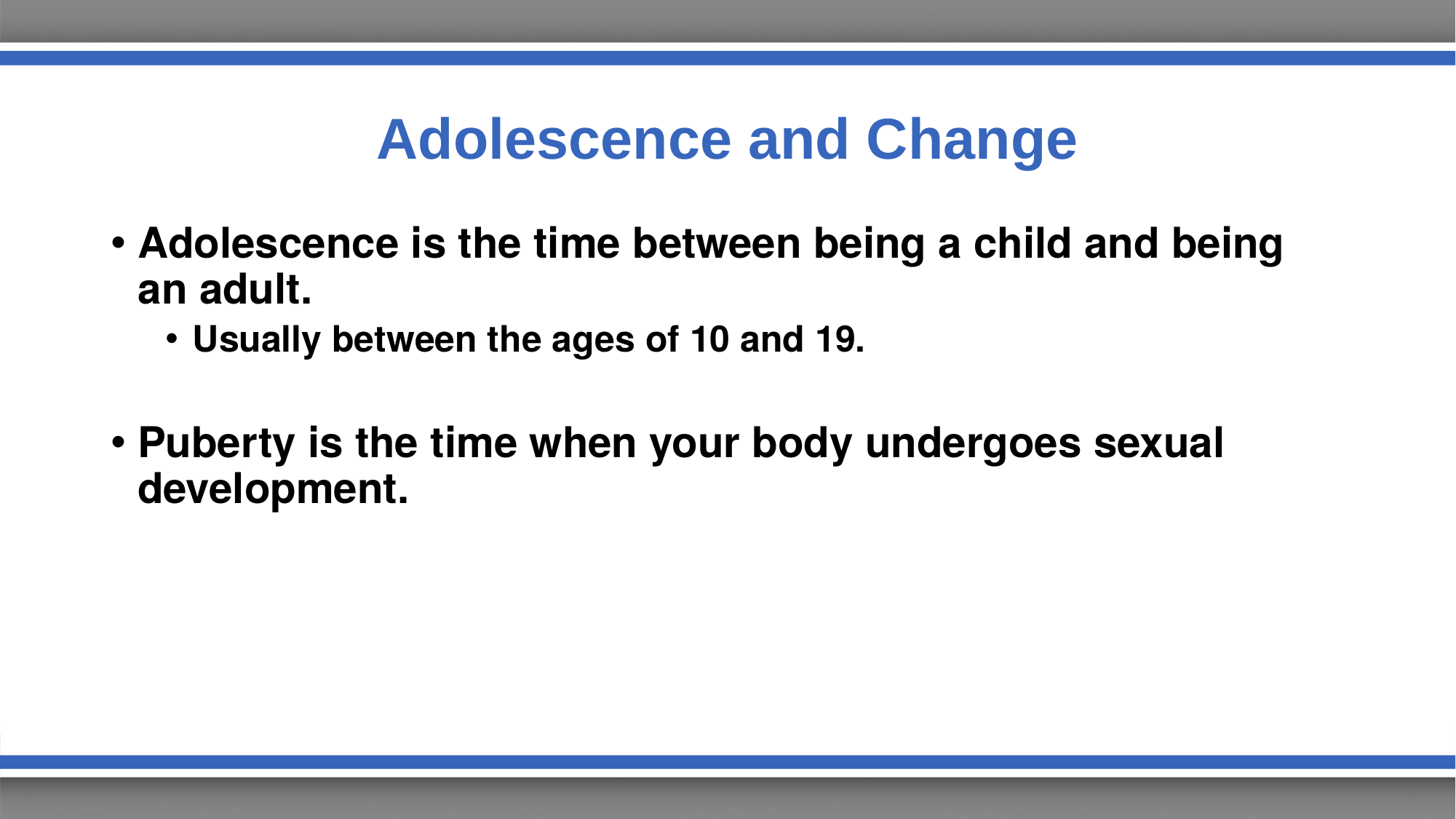

# Adolescence and Change
Adolescence is the time between being a child and being an adult.
Usually between the ages of 10 and 19.

Puberty is the time when your body undergoes sexual development.